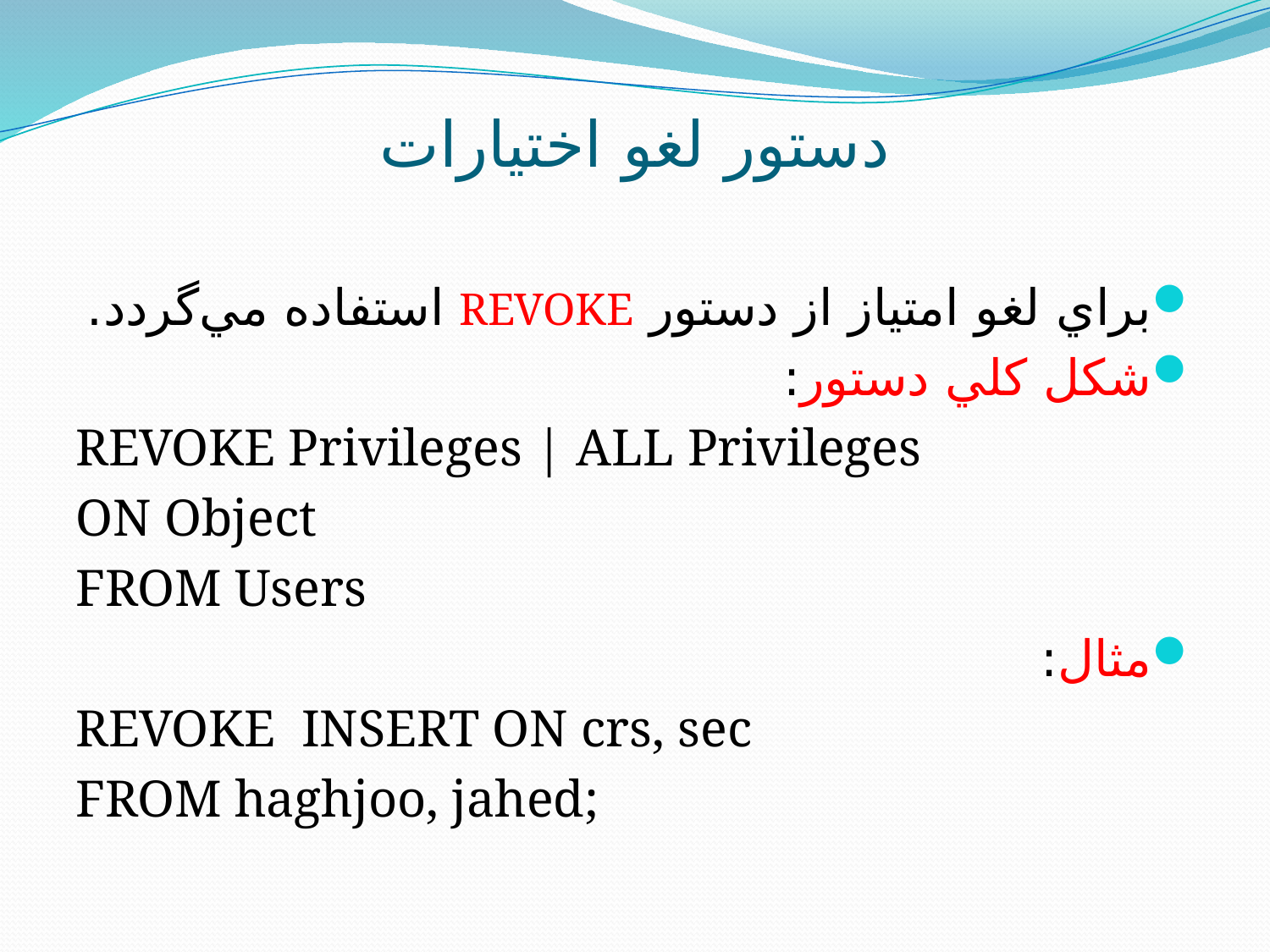

# دستور لغو اختيارات
براي لغو امتياز از دستور REVOKE استفاده مي‌گردد.
شکل کلي دستور:
REVOKE Privileges | ALL Privileges
ON Object
FROM Users
مثال:
REVOKE  INSERT ON crs, sec
FROM haghjoo, jahed;